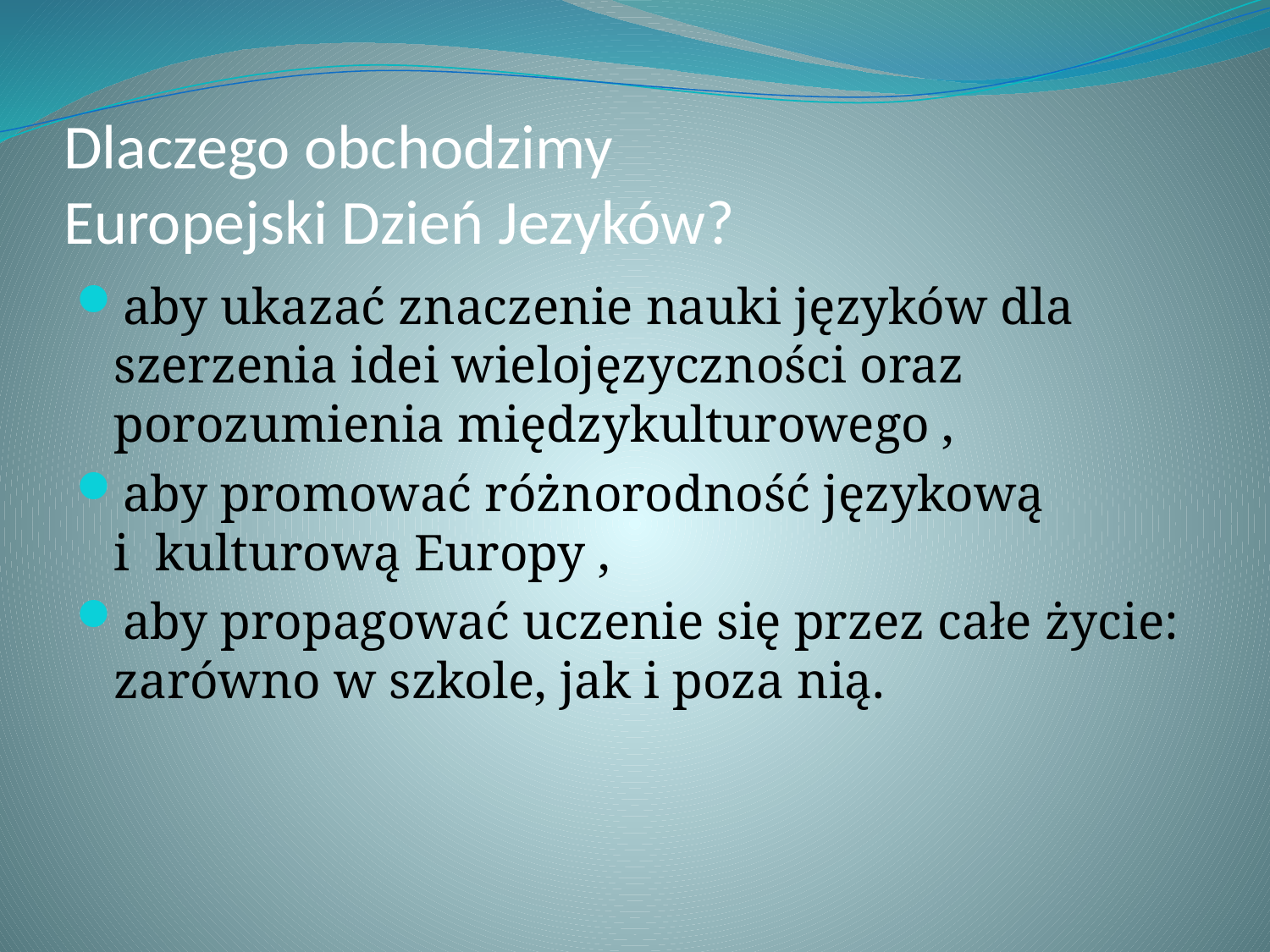

# Dlaczego obchodzimy Europejski Dzień Jezyków?
aby ukazać znaczenie nauki języków dla szerzenia idei wielojęzyczności oraz porozumienia międzykulturowego ,
aby promować różnorodność językową
i  kulturową Europy ,
aby propagować uczenie się przez całe życie: zarówno w szkole, jak i poza nią.